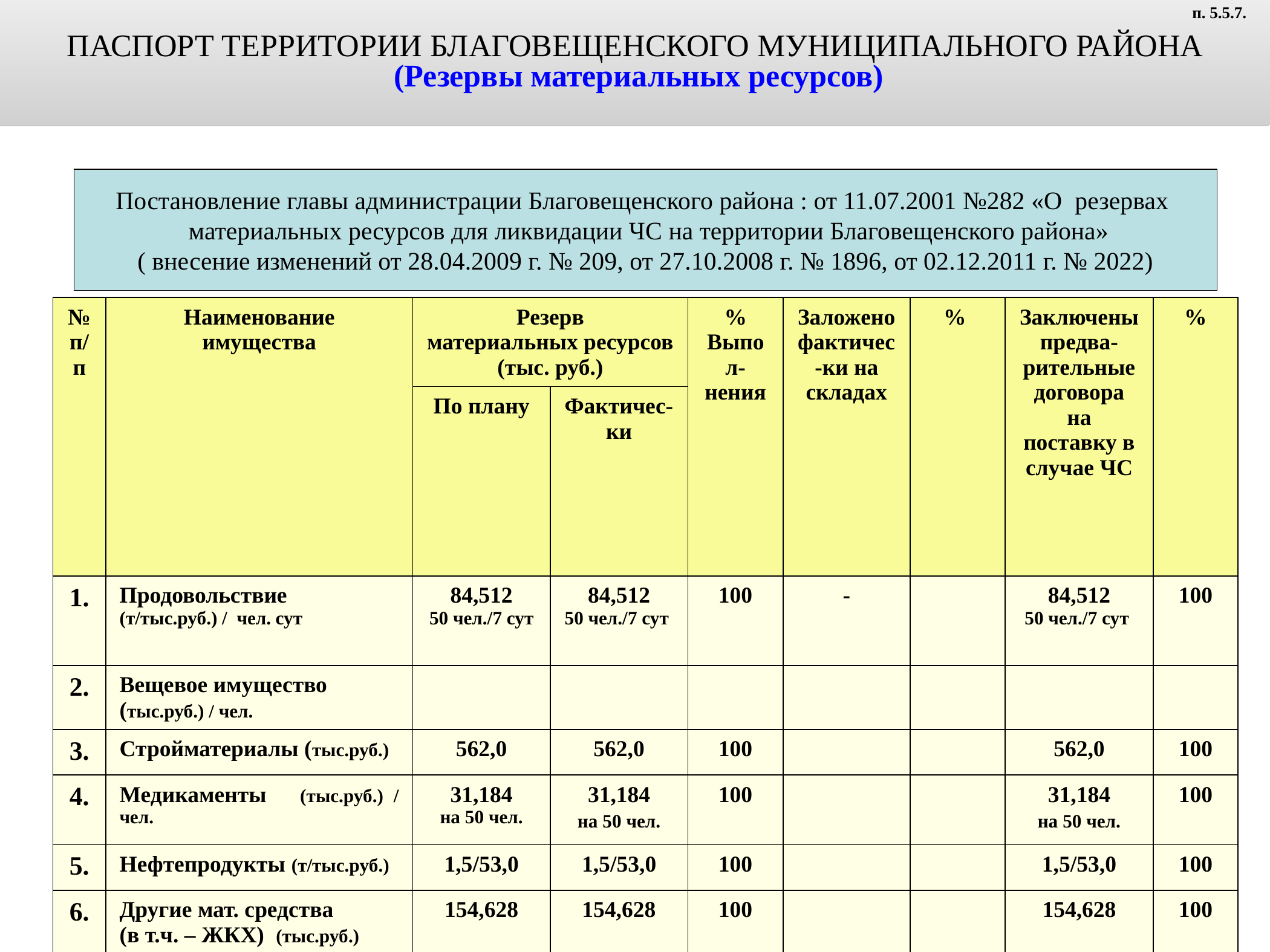

ПАСПОРТ ТЕРРИТОРИИ БЛАГОВЕЩЕНСКОГО МУНИЦИПАЛЬНОГО РАЙОНА
 (Резервы материальных ресурсов)
п. 5.5.7.
Постановление главы администрации Благовещенского района : от 11.07.2001 №282 «О  резервах
 материальных ресурсов для ликвидации ЧС на территории Благовещенского района»
( внесение изменений от 28.04.2009 г. № 209, от 27.10.2008 г. № 1896, от 02.12.2011 г. № 2022)
| № п/п | Наименование имущества | Резерв материальных ресурсов (тыс. руб.) |  | % Выпол-нения | Заложено фактичес-ки на складах | % | Заключены предва-рительные договора на поставку в случае ЧС | % |
| --- | --- | --- | --- | --- | --- | --- | --- | --- |
|  |  | По плану | Фактичес-ки |  |  |  |  |  |
| 1. | Продовольствие (т/тыс.руб.) / чел. сут | 84,512 50 чел./7 сут | 84,512 50 чел./7 сут | 100 | - |  | 84,512 50 чел./7 сут | 100 |
| 2. | Вещевое имущество (тыс.руб.) / чел. |  |  |  |  |  |  |  |
| 3. | Стройматериалы (тыс.руб.) | 562,0 | 562,0 | 100 |  |  | 562,0 | 100 |
| 4. | Медикаменты (тыс.руб.) / чел. | 31,184 на 50 чел. | 31,184 на 50 чел. | 100 |  |  | 31,184 на 50 чел. | 100 |
| 5. | Нефтепродукты (т/тыс.руб.) | 1,5/53,0 | 1,5/53,0 | 100 |  |  | 1,5/53,0 | 100 |
| 6. | Другие мат. средства (в т.ч. – ЖКХ) (тыс.руб.) | 154,628 | 154,628 | 100 |  |  | 154,628 | 100 |
| Итого |  | 885,324 | 885,324 | 100 |  |  | 885,324 | 100 |